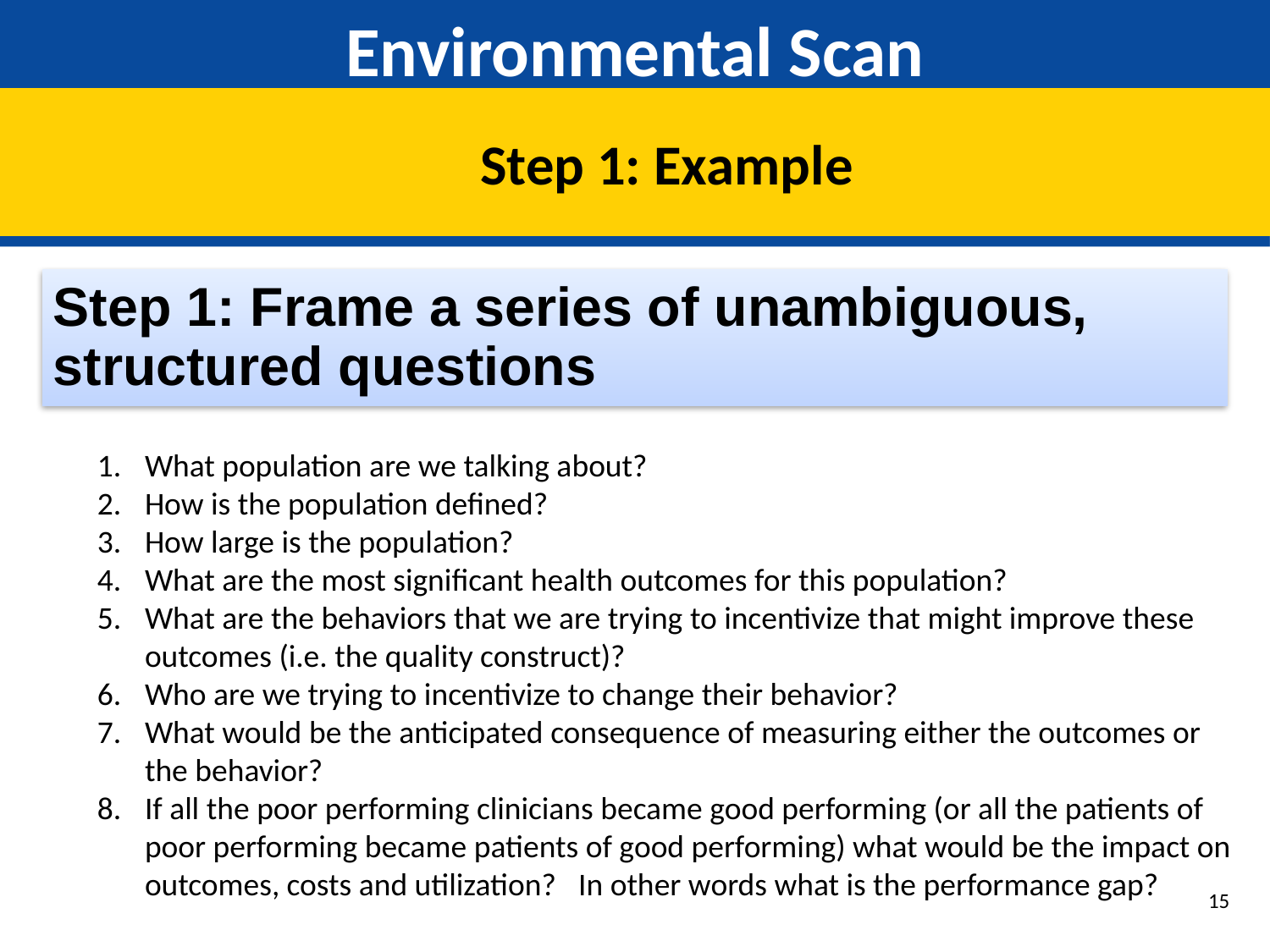

# Environmental Scan
Step 1: Example
Step 1: Frame a series of unambiguous, structured questions
What population are we talking about?
How is the population defined?
How large is the population?
What are the most significant health outcomes for this population?
What are the behaviors that we are trying to incentivize that might improve these outcomes (i.e. the quality construct)?
Who are we trying to incentivize to change their behavior?
What would be the anticipated consequence of measuring either the outcomes or the behavior?
If all the poor performing clinicians became good performing (or all the patients of poor performing became patients of good performing) what would be the impact on outcomes, costs and utilization?   In other words what is the performance gap?